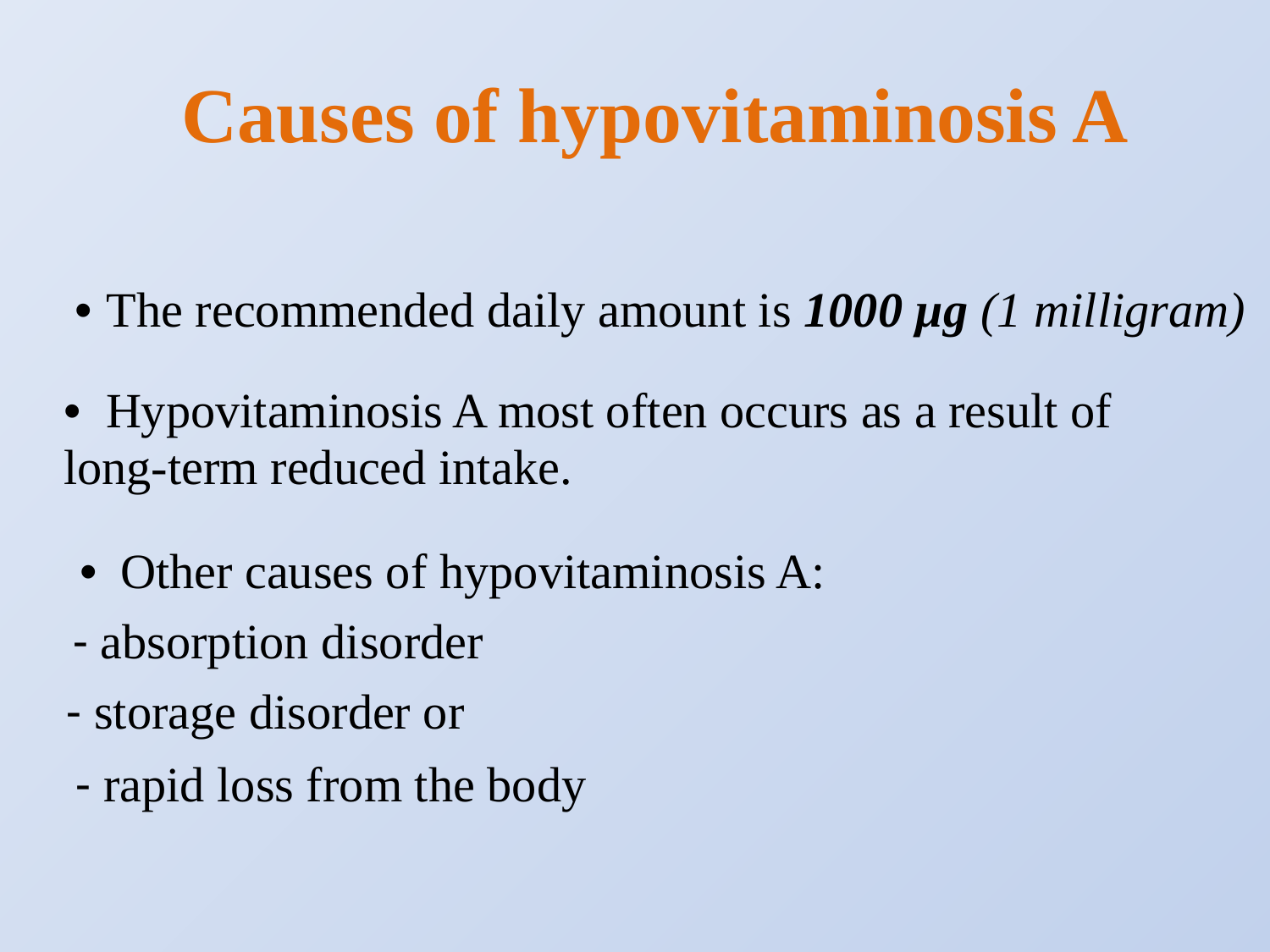

Causes of hypovitaminosis A

• Тhe recommended daily amount is 1000 µg (1 milligram)

•  Hypovitaminosis A most often occurs as a result of long-term reduced intake.

•  Other causes of hypovitaminosis A:

- absorption disorder

- storage disorder or
- rapid loss from the body